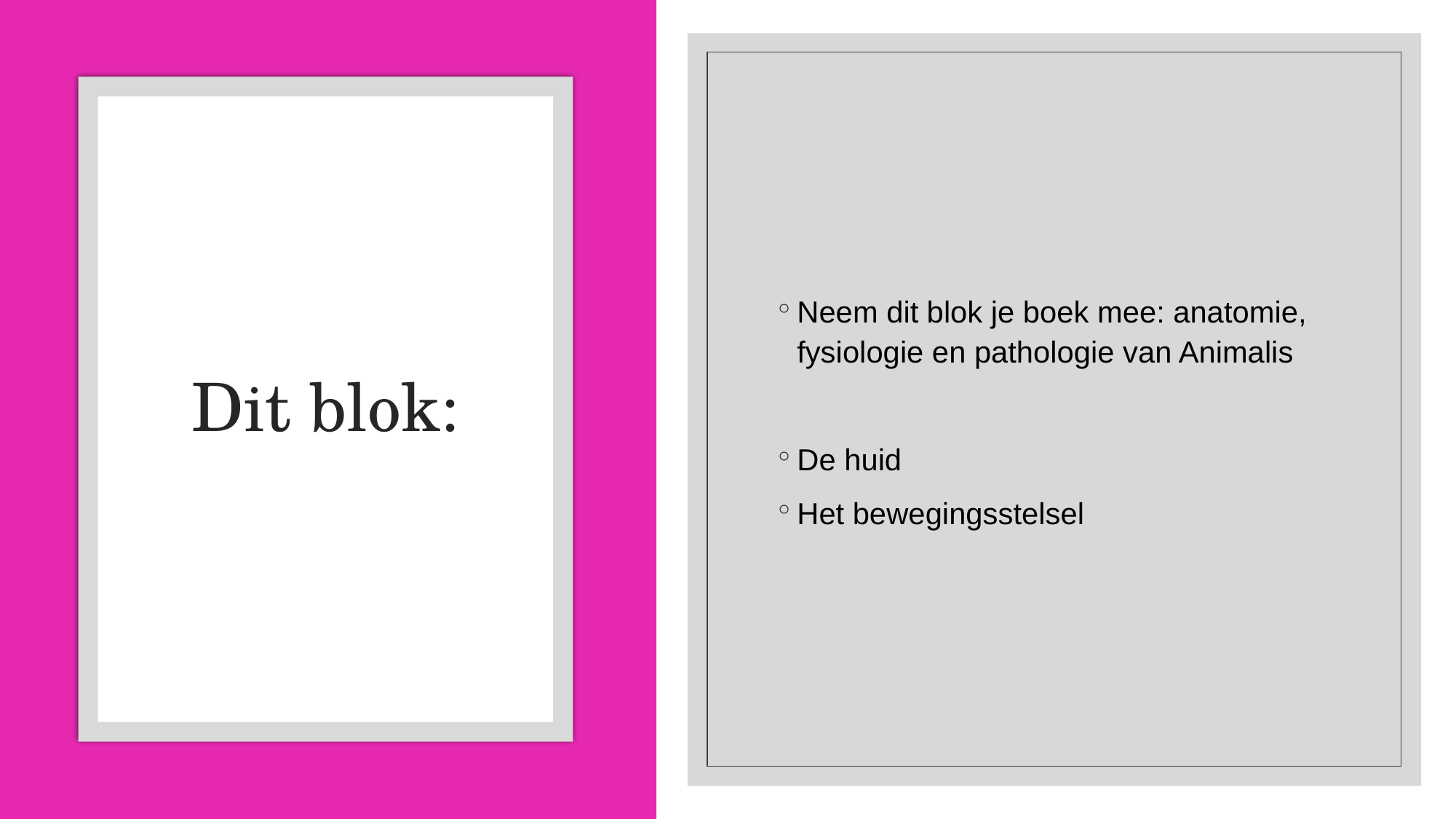

Neem dit blok je boek mee: anatomie, fysiologie en pathologie van Animalis

De huid
Het bewegingsstelsel
# Dit blok: